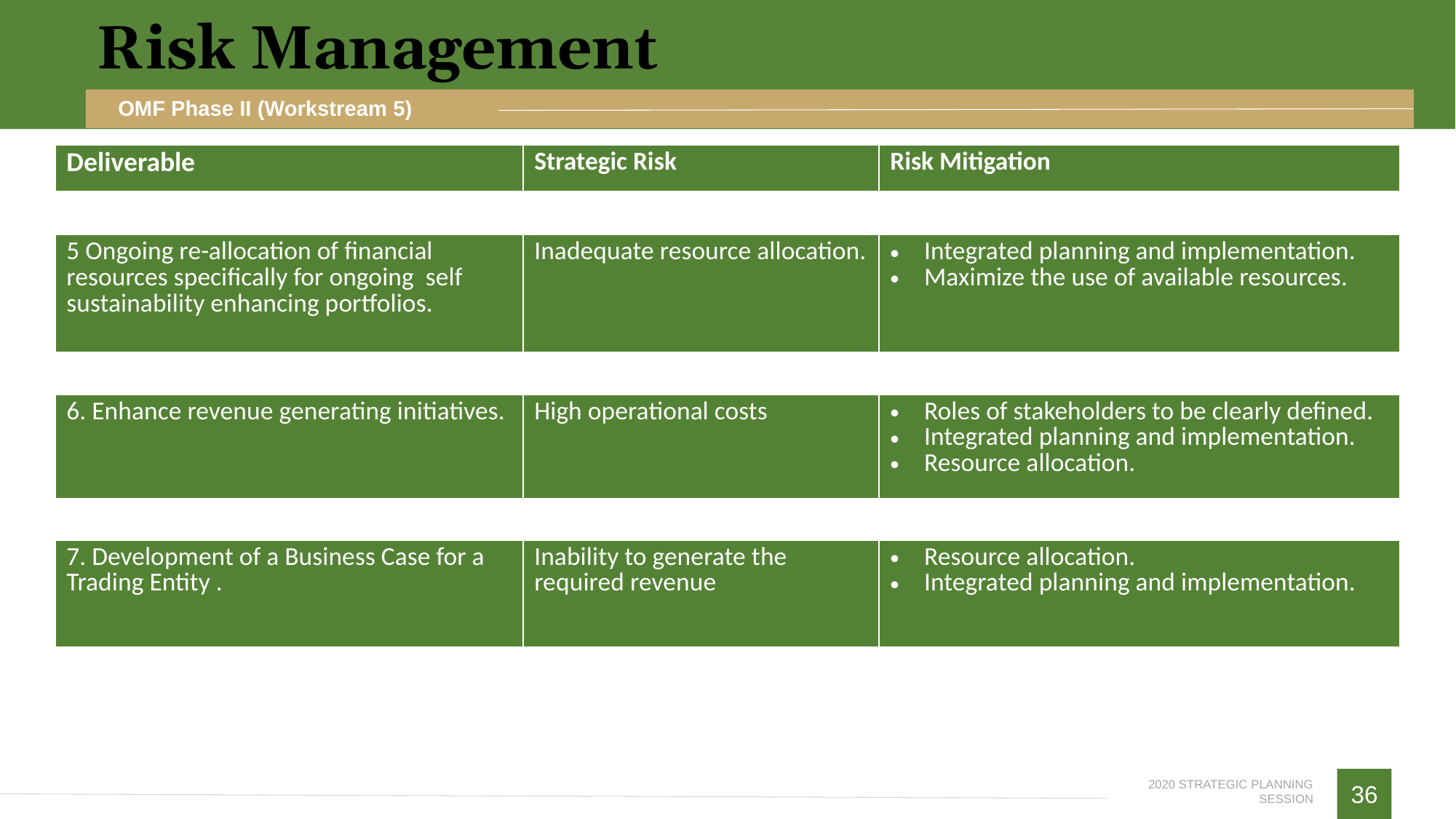

Risk Management

OMF Phase II (Workstream 5)
| Deliverable | Strategic Risk | Risk Mitigation |
| --- | --- | --- |
|  |  |  |
| 5 Ongoing re-allocation of financial resources specifically for ongoing self sustainability enhancing portfolios. | Inadequate resource allocation. | Integrated planning and implementation. Maximize the use of available resources. |
|  |  |  |
| 6. Enhance revenue generating initiatives. | High operational costs | Roles of stakeholders to be clearly defined. Integrated planning and implementation. Resource allocation. |
|  |  |  |
| 7. Development of a Business Case for a Trading Entity . | Inability to generate the required revenue | Resource allocation. Integrated planning and implementation. |
|  |  |  |